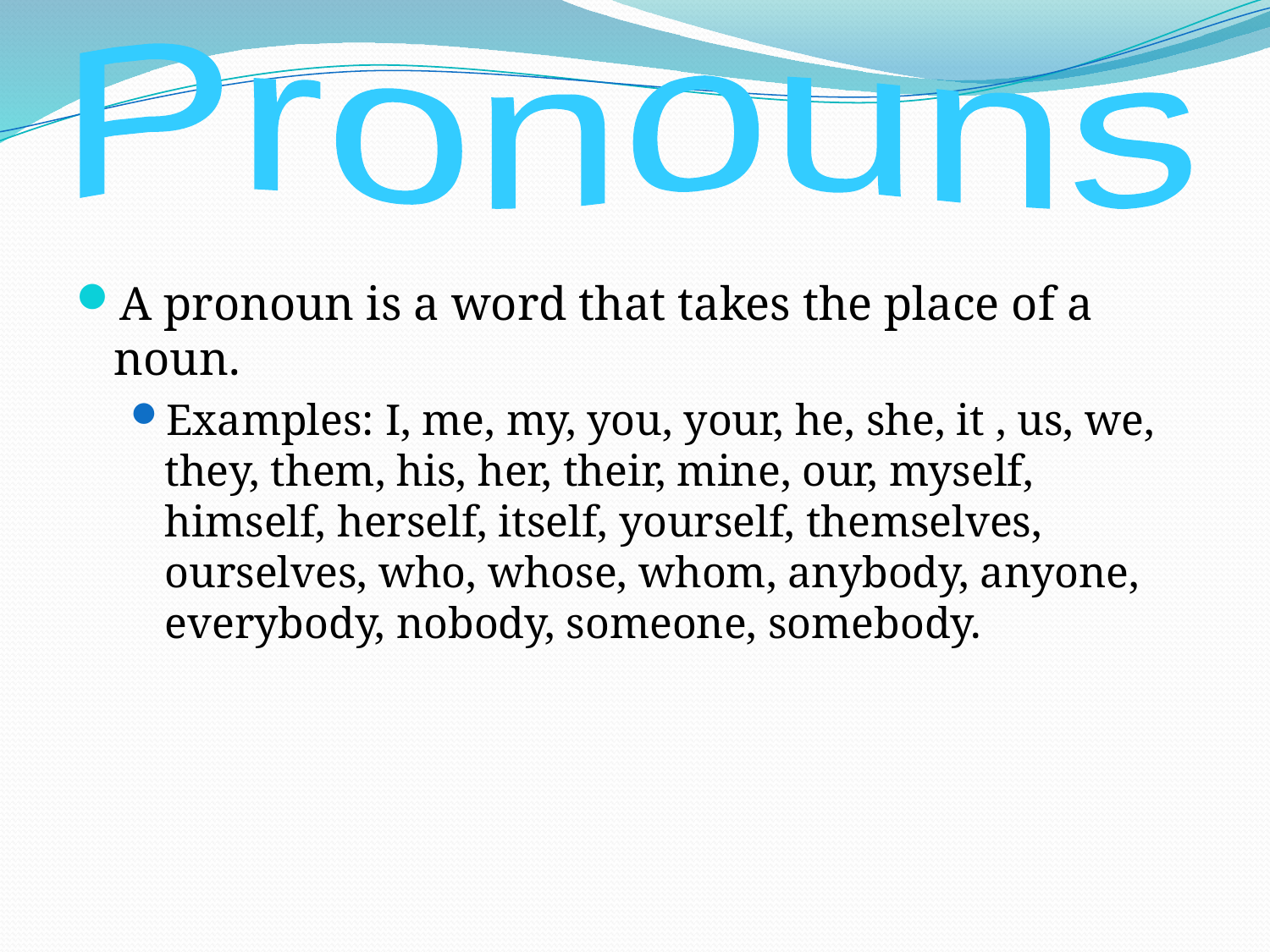

Pronouns
A pronoun is a word that takes the place of a noun.
Examples: I, me, my, you, your, he, she, it , us, we, they, them, his, her, their, mine, our, myself, himself, herself, itself, yourself, themselves, ourselves, who, whose, whom, anybody, anyone, everybody, nobody, someone, somebody.